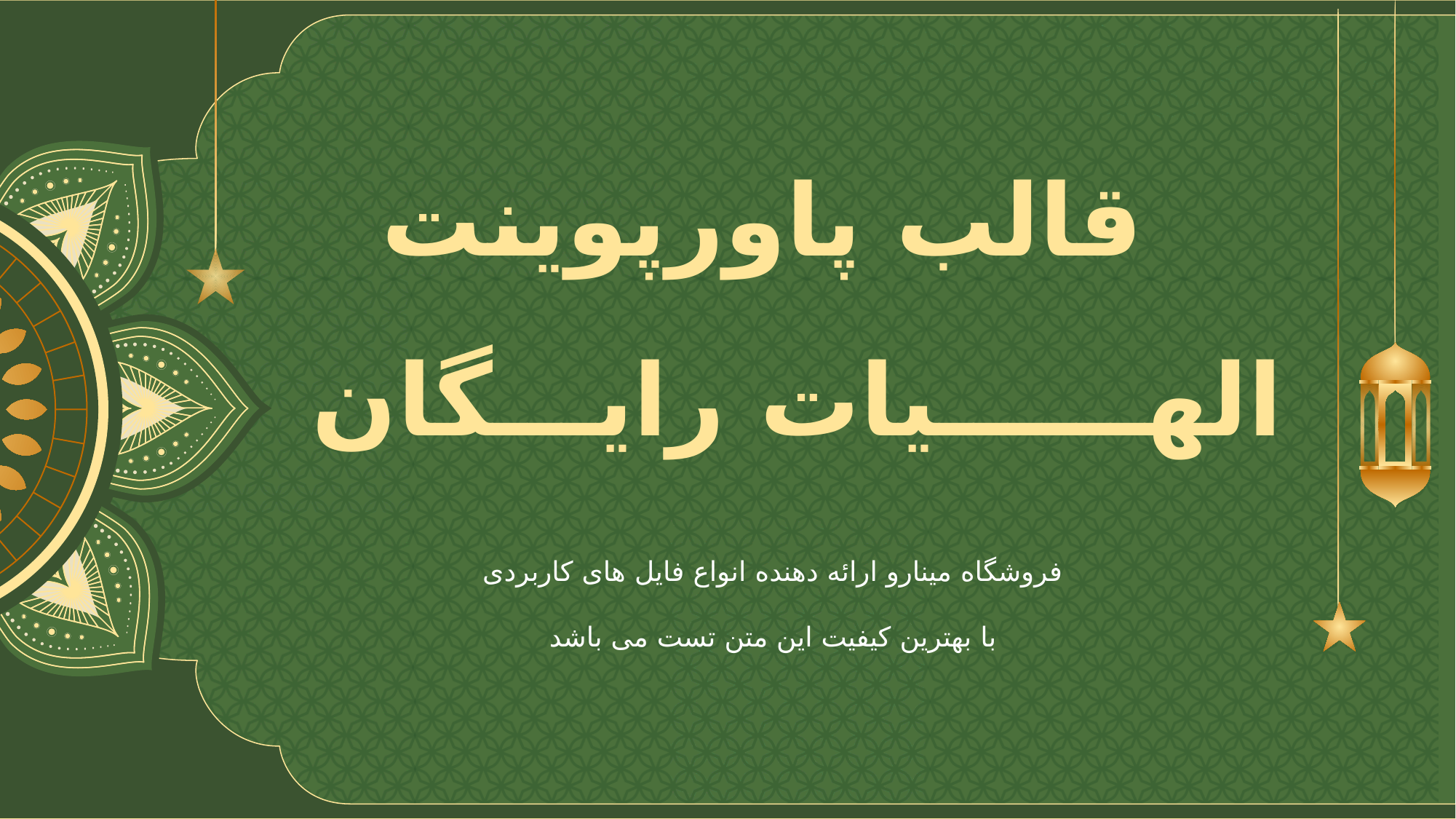

قالب پاورپوینت
 الهــــــیات رایـــگان
فروشگاه مینارو ارائه دهنده انواع فایل های کاربردی
 با بهترین کیفیت این متن تست می باشد